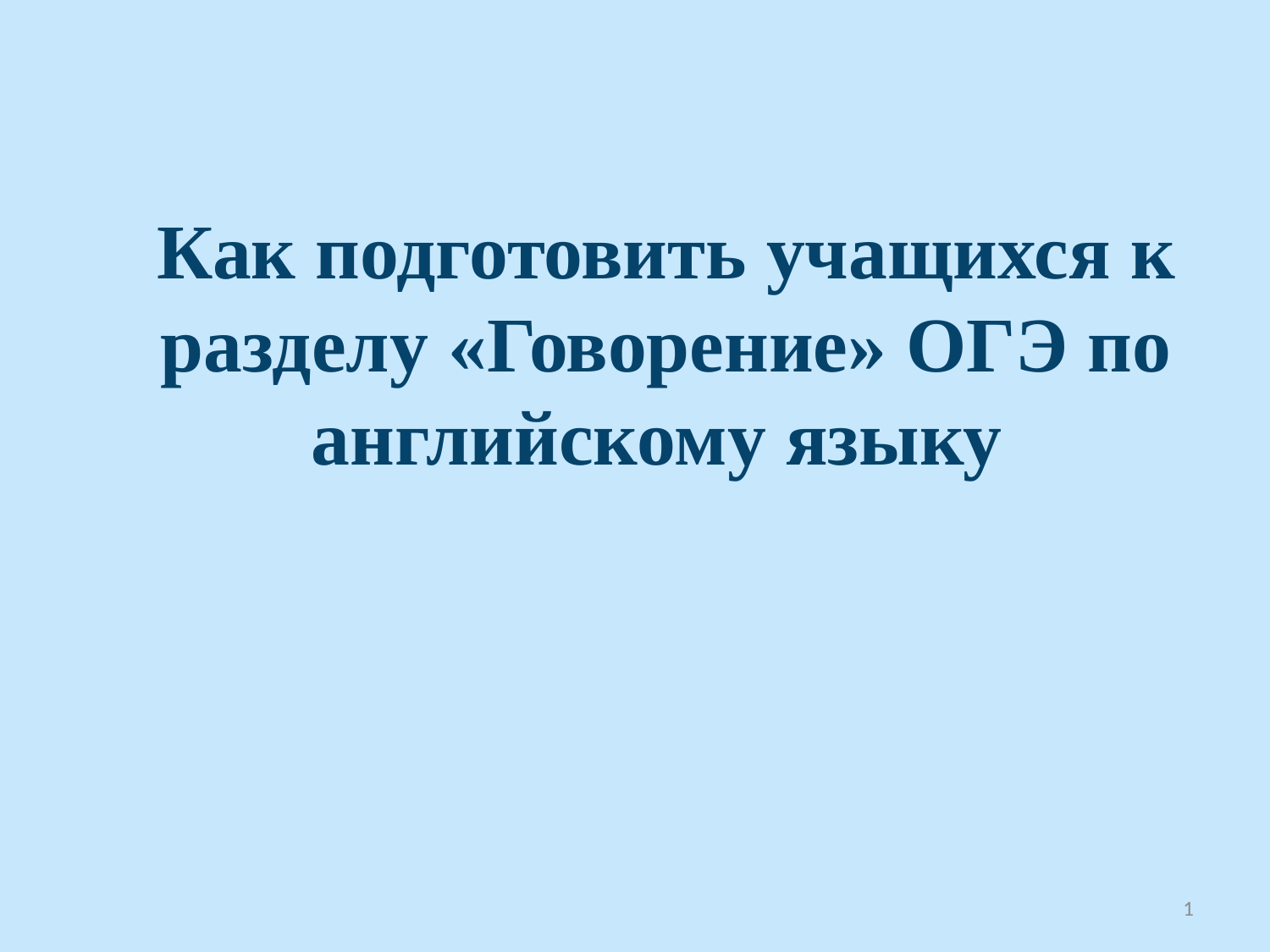

# Как подготовить учащихся к разделу «Говорение» ОГЭ по английскому языку

1